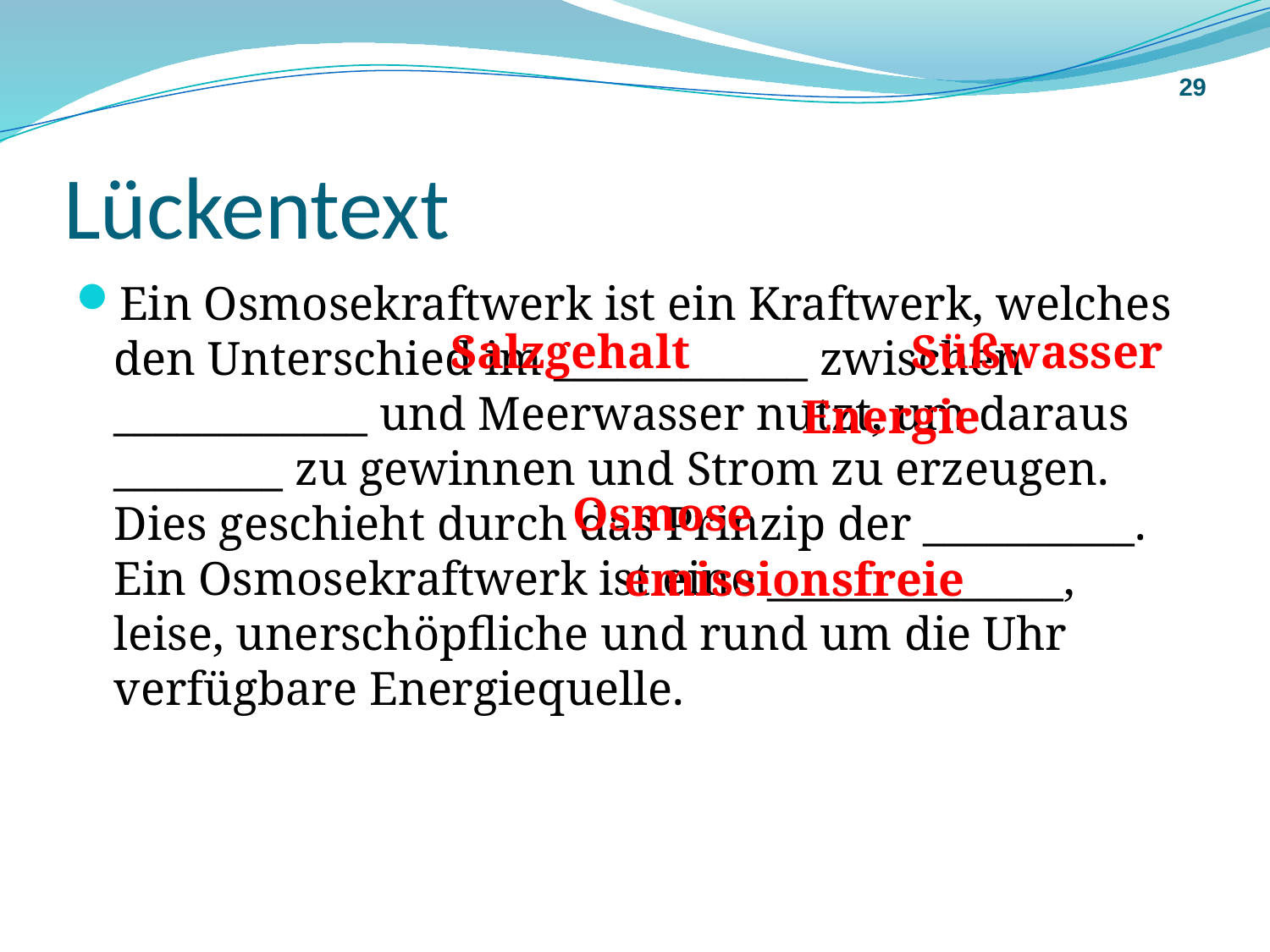

29
# Lückentext
Ein Osmosekraftwerk ist ein Kraftwerk, welches den Unterschied im ____________ zwischen ____________ und Meerwasser nutzt, um daraus ________ zu gewinnen und Strom zu erzeugen. Dies geschieht durch das Prinzip der __________. Ein Osmosekraftwerk ist eine ______________, leise, unerschöpfliche und rund um die Uhr verfügbare Energiequelle.
Süßwasser
Salzgehalt
Energie
Osmose
emissionsfreie